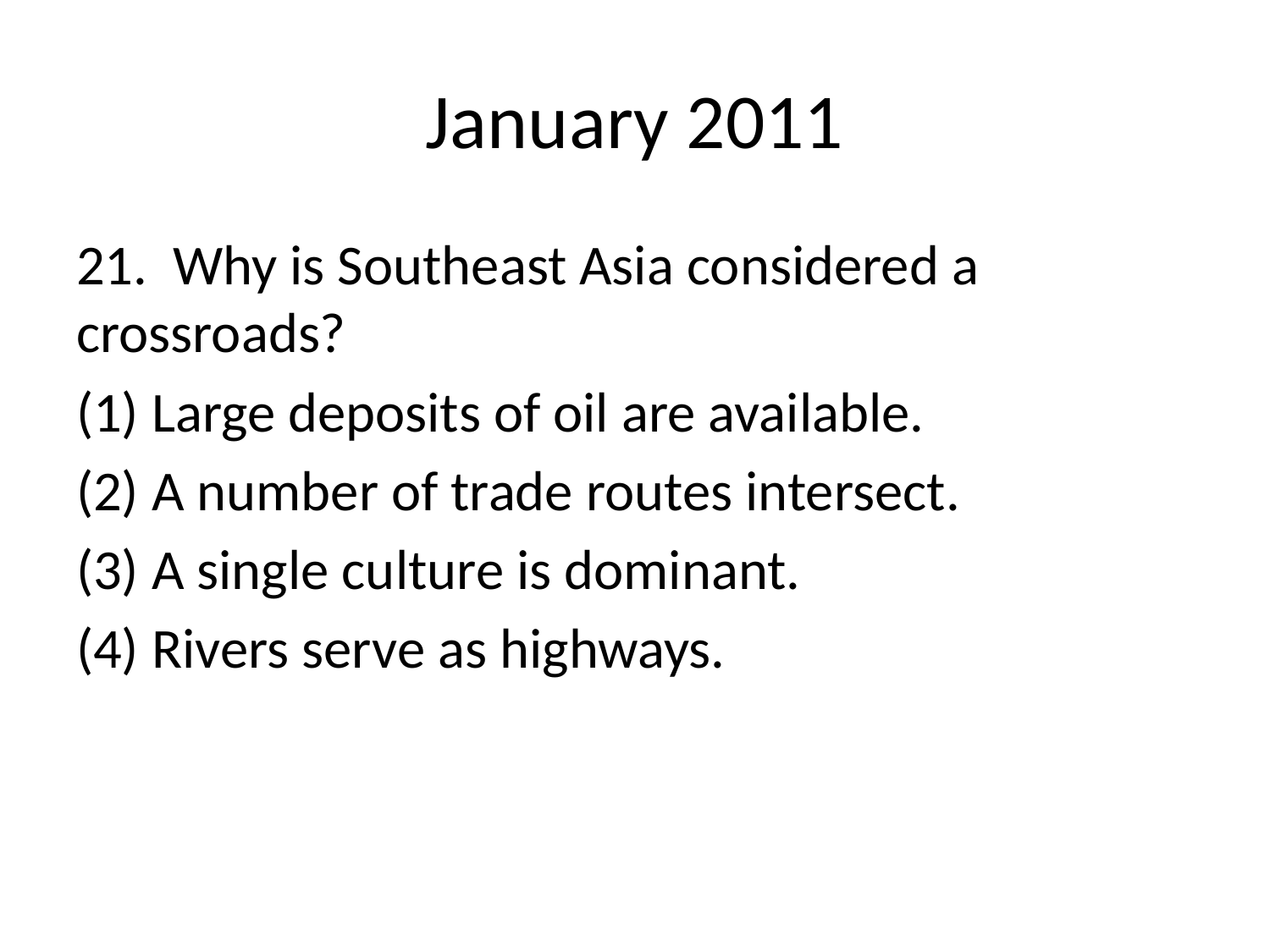

# January 2011
21.  Why is Southeast Asia considered a crossroads?
(1) Large deposits of oil are available.
(2) A number of trade routes intersect.
(3) A single culture is dominant.
(4) Rivers serve as highways.